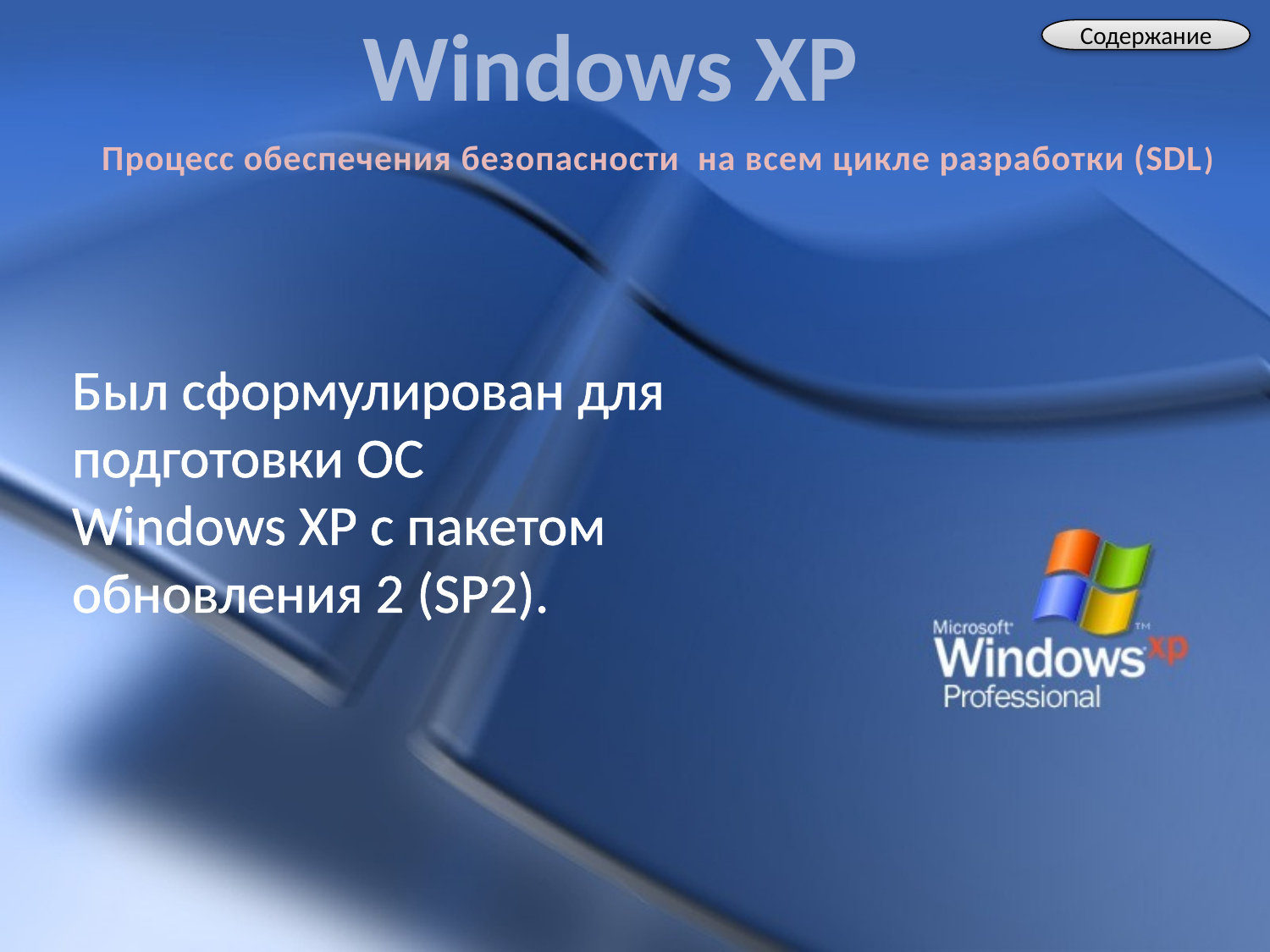

Windows XP
Содержание
Процесс обеспечения безопасности  на всем цикле разработки (SDL)
Был сформулирован для подготовки ОС Windows XP с пакетом обновления 2 (SP2).